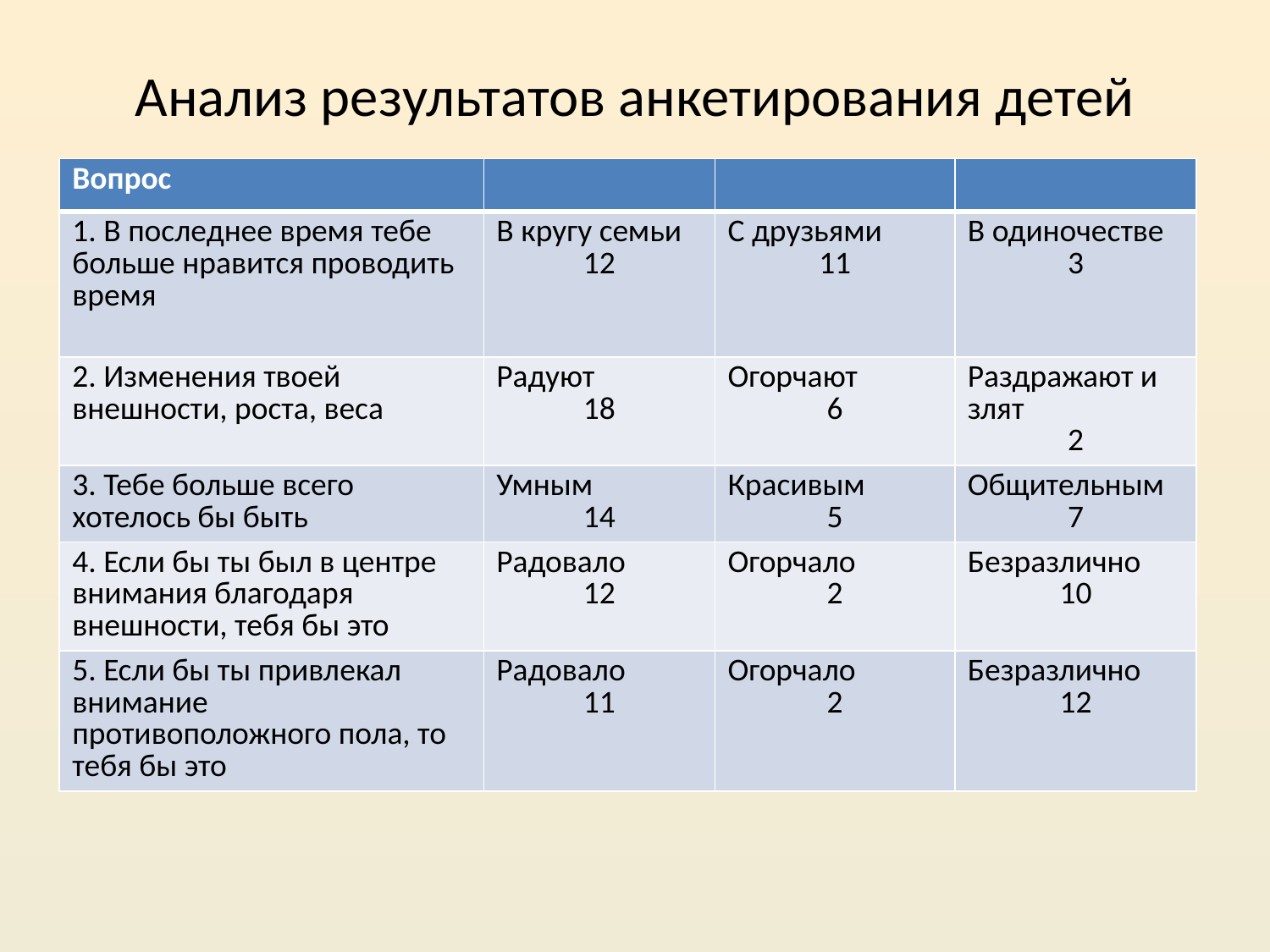

# Анализ результатов анкетирования детей
| Вопрос |  |  |  |
| --- | --- | --- | --- |
| 1. В последнее время тебе больше нравится проводить время | В кругу семьи 12 | С друзьями 11 | В одиночестве 3 |
| 2. Изменения твоей внешности, роста, веса | Радуют 18 | Огорчают 6 | Раздражают и злят 2 |
| 3. Тебе больше всего хотелось бы быть | Умным 14 | Красивым 5 | Общительным 7 |
| 4. Если бы ты был в центре внимания благодаря внешности, тебя бы это | Радовало 12 | Огорчало 2 | Безразлично 10 |
| 5. Если бы ты привлекал внимание противоположного пола, то тебя бы это | Радовало 11 | Огорчало 2 | Безразлично 12 |